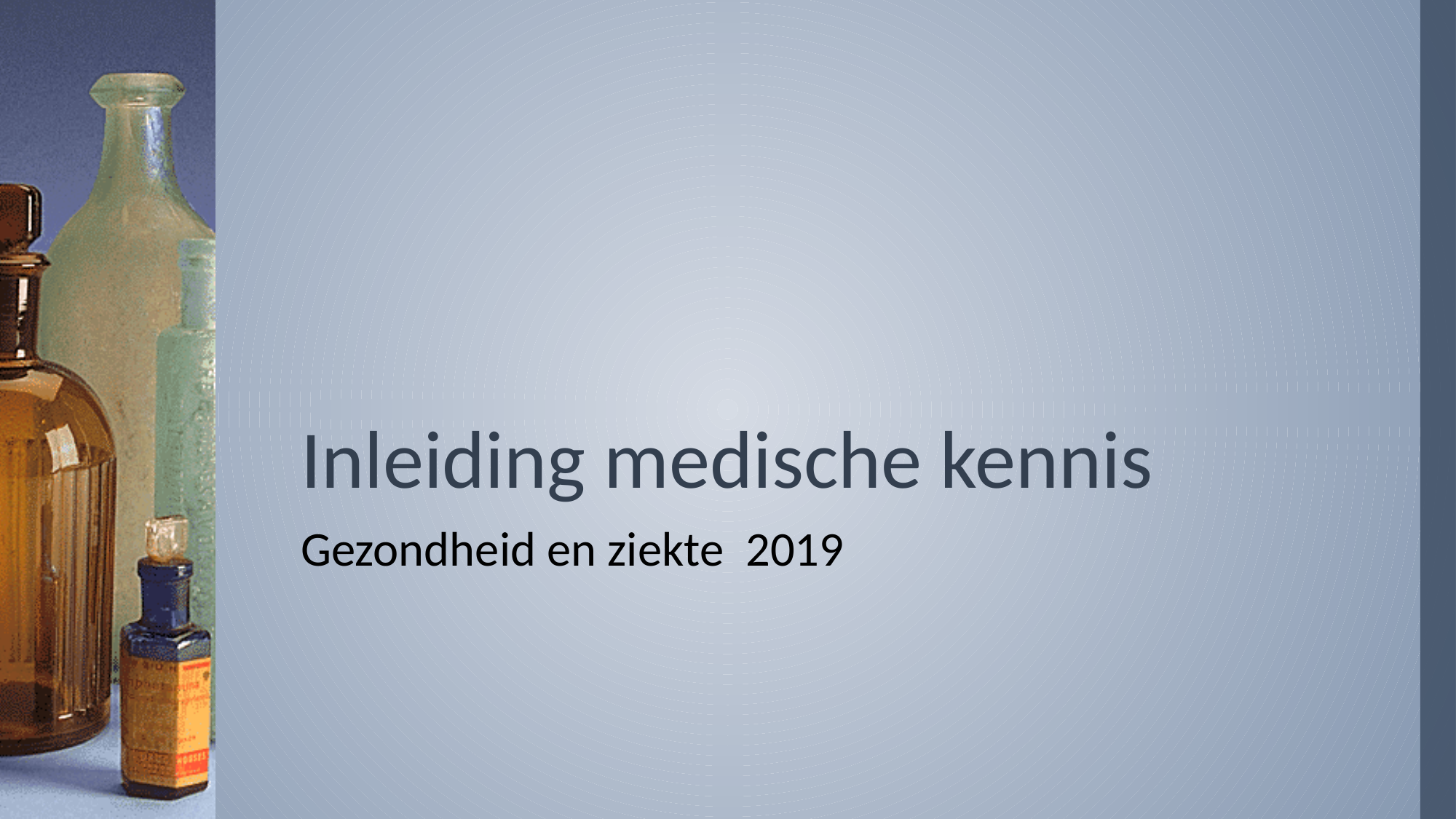

# Inleiding medische kennis
Gezondheid en ziekte  2019